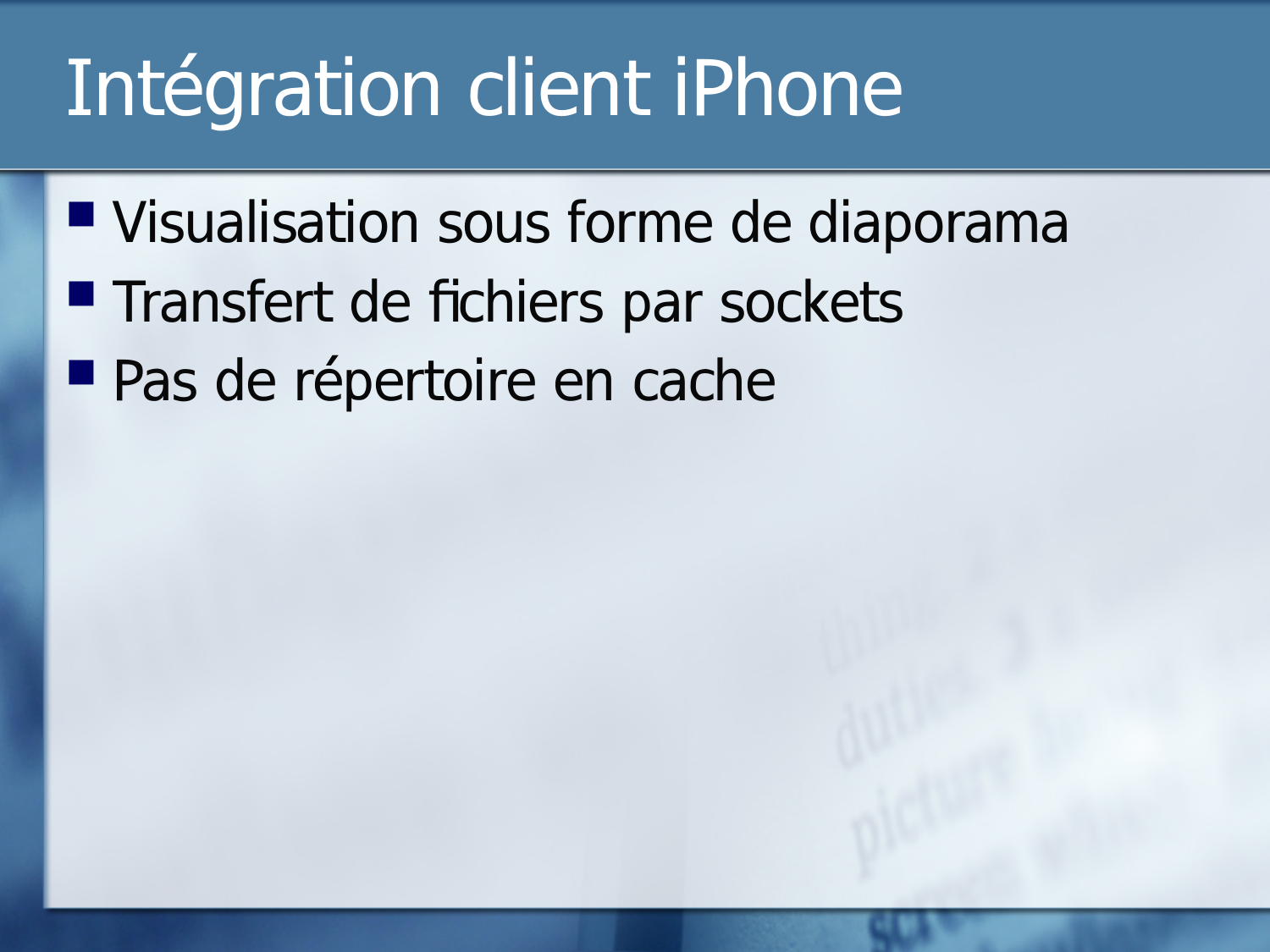

# Intégration client iPhone
Visualisation sous forme de diaporama
Transfert de fichiers par sockets
Pas de répertoire en cache